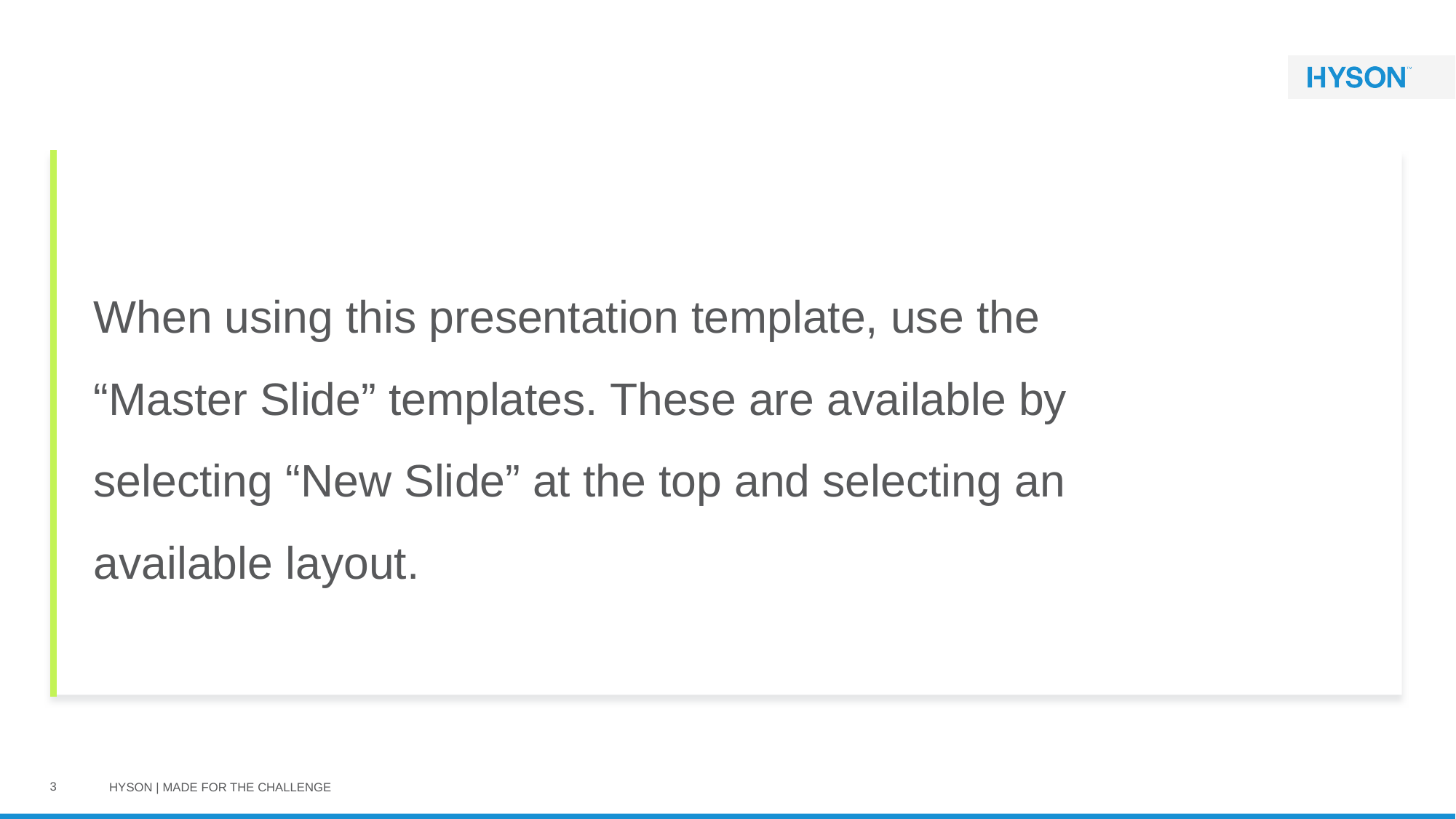

# When using this presentation template, use the “Master Slide” templates. These are available by selecting “New Slide” at the top and selecting an available layout.
3
HYSON | Made for the challenge